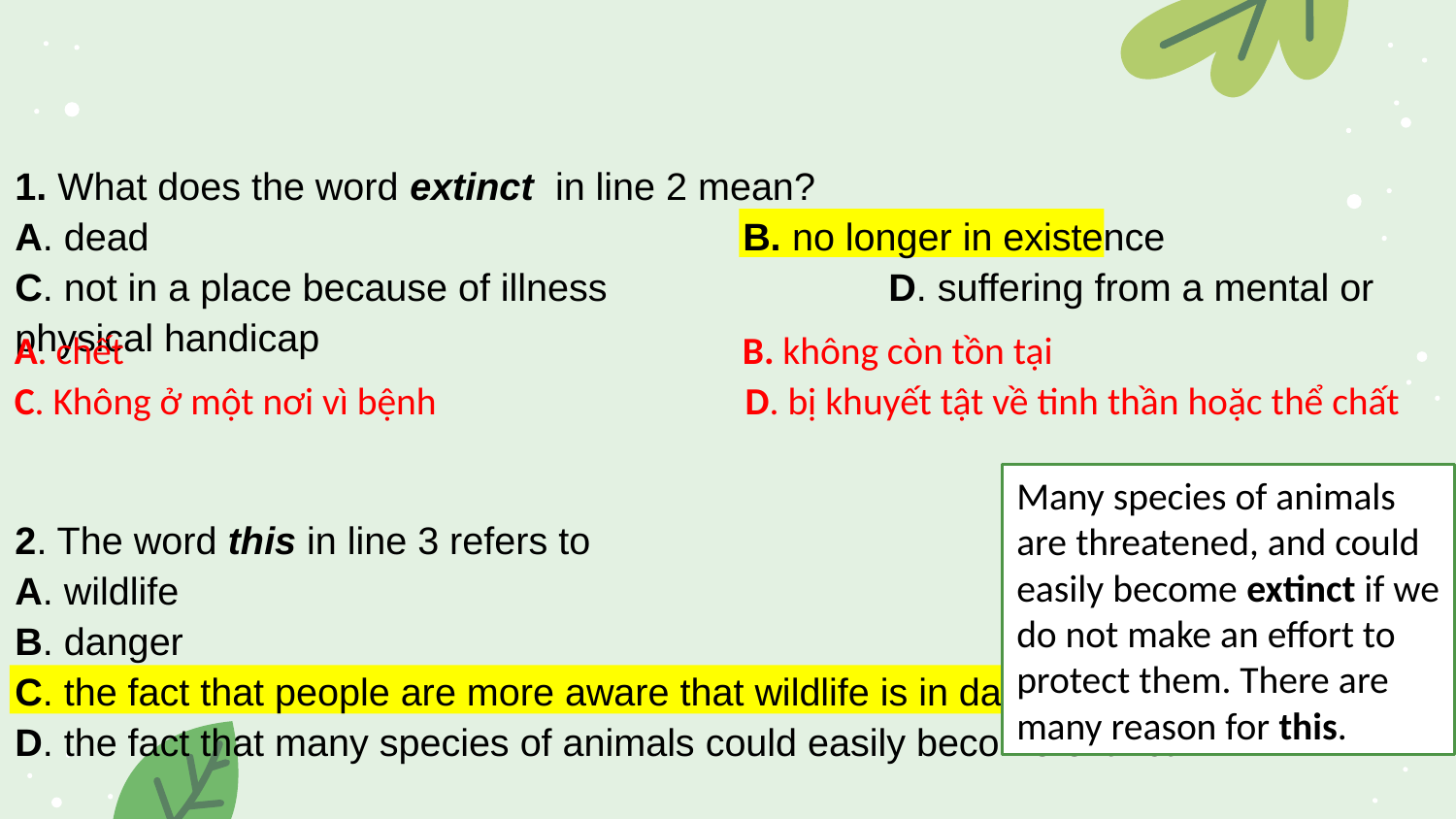

1. What does the word extinct  in line 2 mean?
A. dead					B. no longer in existence
C. not in a place because of illness		D. suffering from a mental or physical handicap

2. The word this in line 3 refers to
A. wildlife
B. danger
C. the fact that people are more aware that wildlife is in danger
D. the fact that many species of animals could easily become extinct

A. chết 					B. không còn tồn tại
C. Không ở một nơi vì bệnh 		                 D. bị khuyết tật về tinh thần hoặc thể chất
Many species of animals are threatened, and could easily become extinct if we do not make an effort to protect them. There are many reason for this.